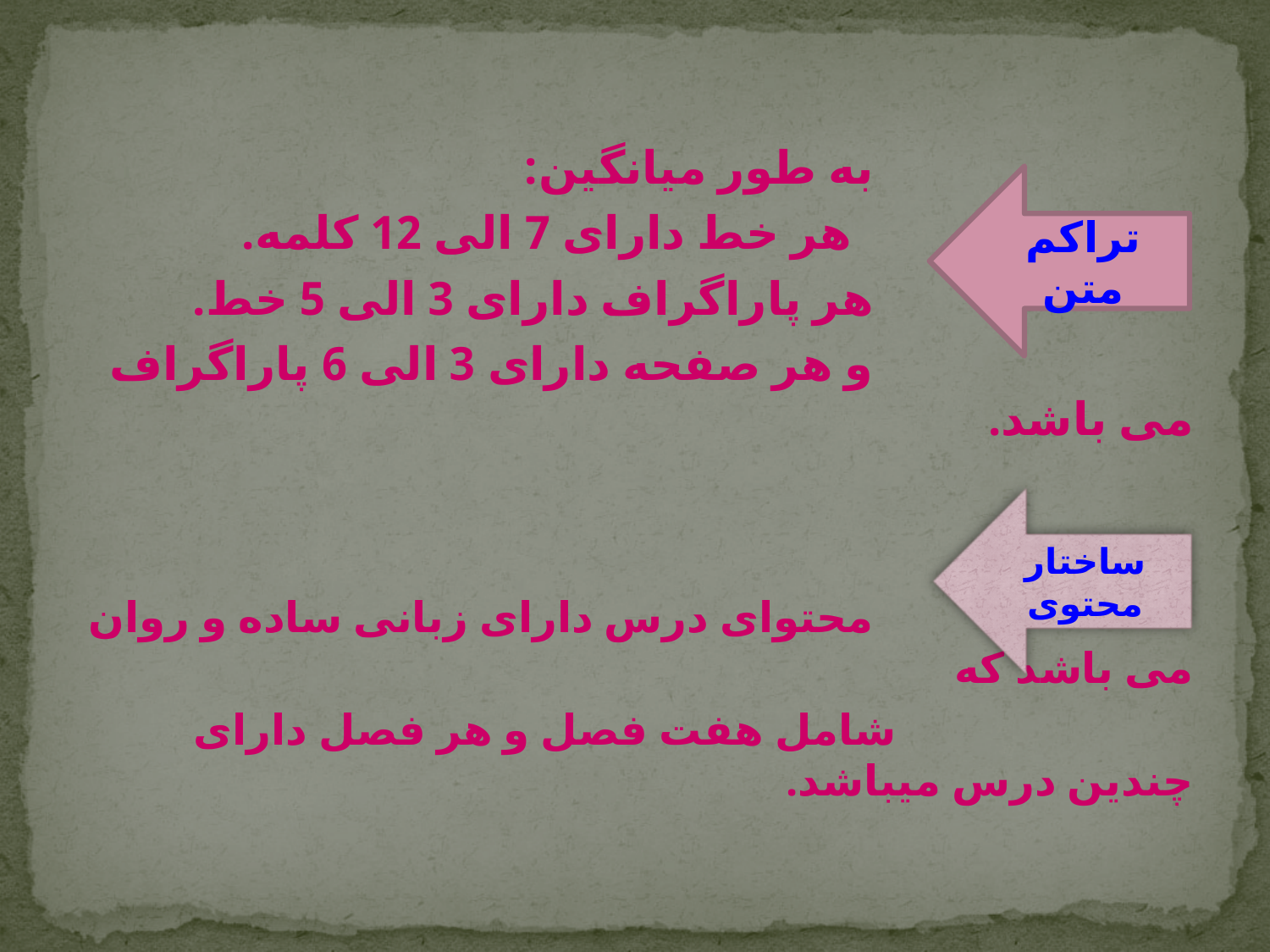

به طور میانگین:
هرخ                     هر خط دارای 7 الی 12 کلمه.
                           هر پاراگراف دارای 3 الی 5 خط.
                           و هر صفحه دارای 3 الی 6 پاراگراف می باشد.

                           محتوای درس دارای زبانی ساده و روان می باشد که
                           شامل هفت فصل و هر فصل دارای چندین درس میباشد.
تراکم متن
ساختار محتوی